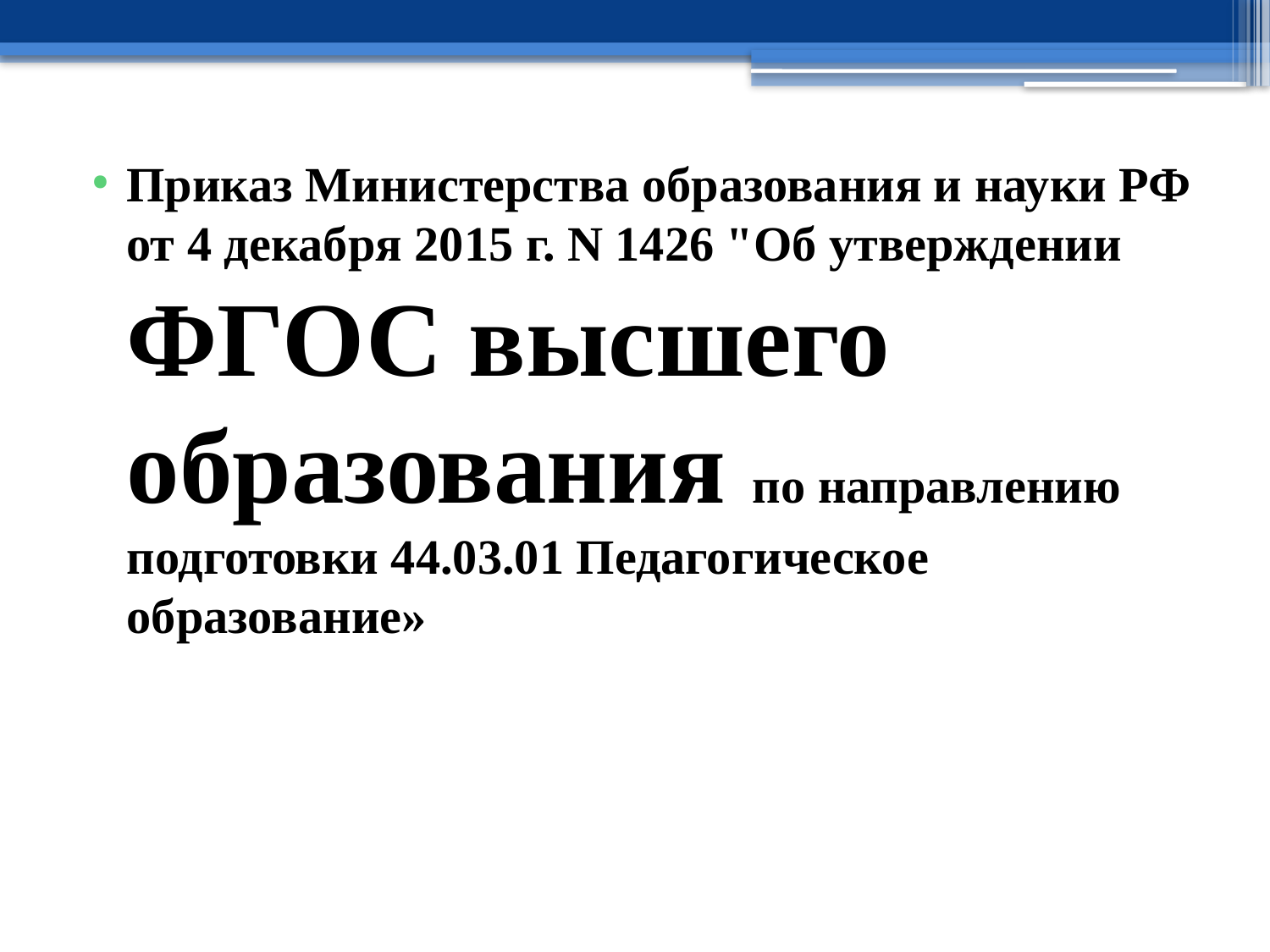

Приказ Министерства образования и науки РФ от 4 декабря 2015 г. N 1426 "Об утверждении ФГОС высшего образования по направлению подготовки 44.03.01 Педагогическое образование»

#